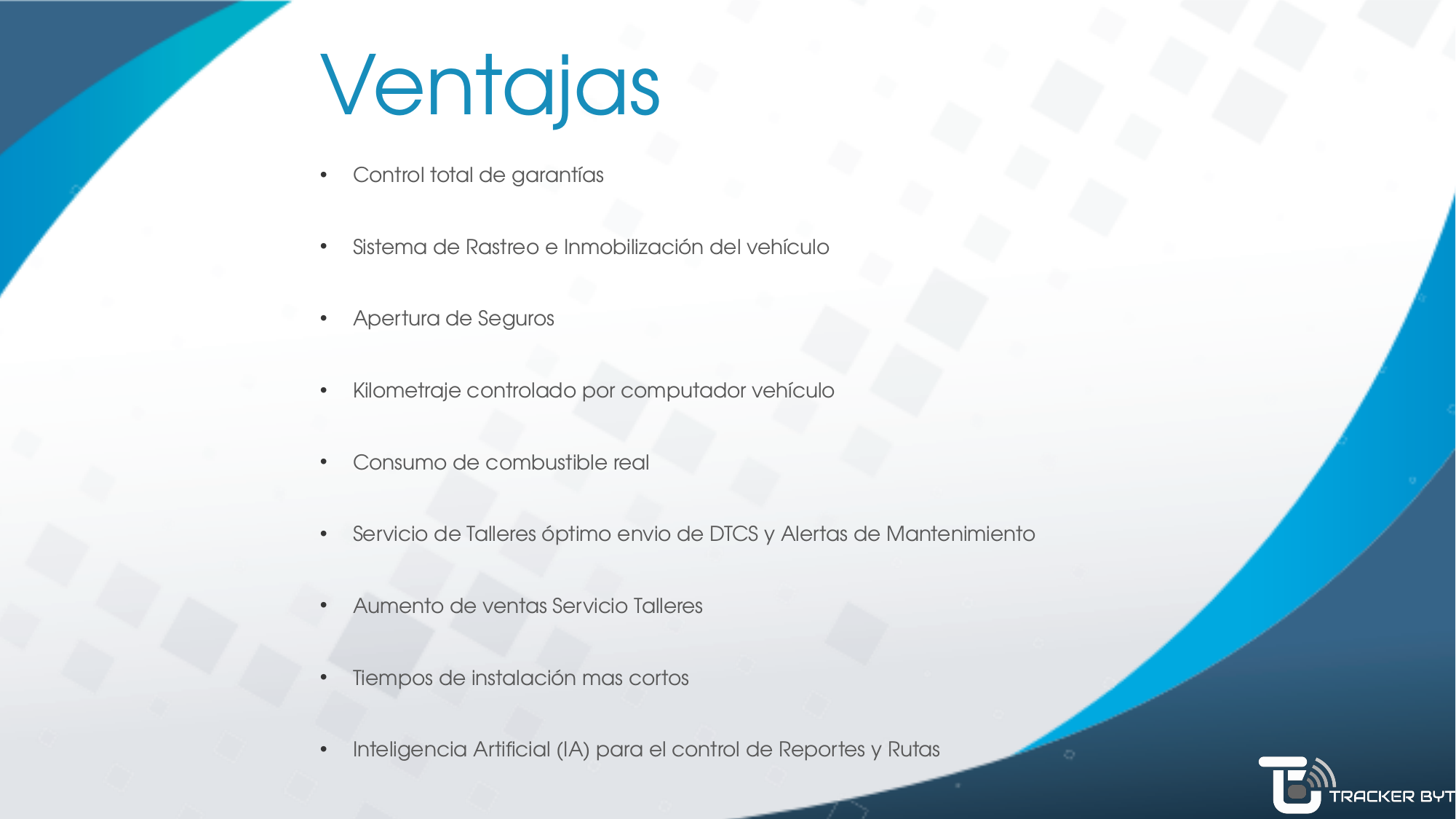

# Ventajas
Control total de garantías

Sistema de Rastreo e Inmobilización del vehículo

Apertura de Seguros

Kilometraje controlado por computador vehículo

Consumo de combustible real

Servicio de Talleres óptimo envio de DTCS y Alertas de Mantenimiento

Aumento de ventas Servicio Talleres

Tiempos de instalación mas cortos

Inteligencia Artificial (IA) para el control de Reportes y Rutas